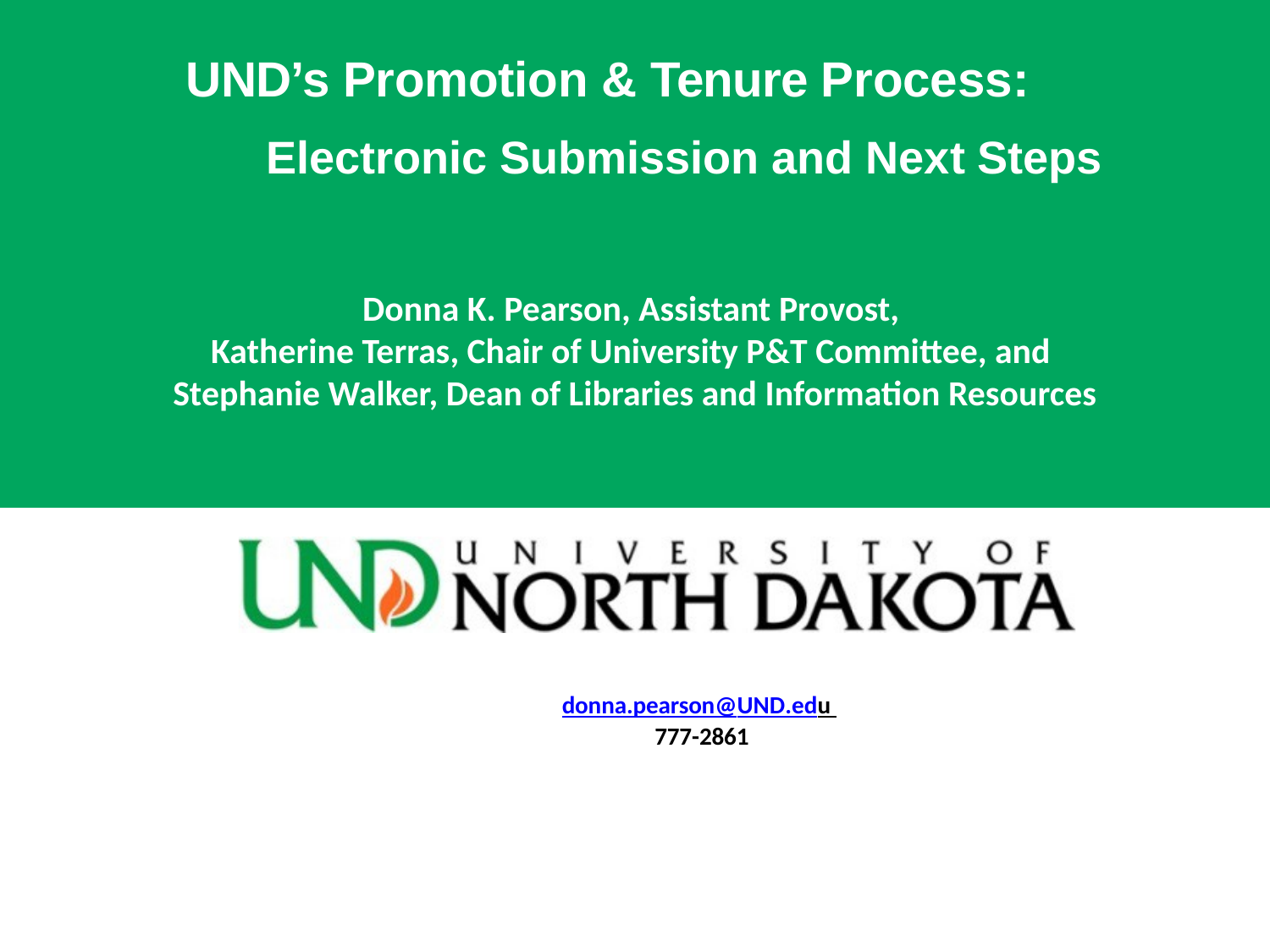

# UND’s Promotion & Tenure Process: Electronic Submission and Next Steps
Donna K. Pearson, Assistant Provost,
Katherine Terras, Chair of University P&T Committee, and
Stephanie Walker, Dean of Libraries and Information Resources

donna.pearson@UND.edu
777-2861